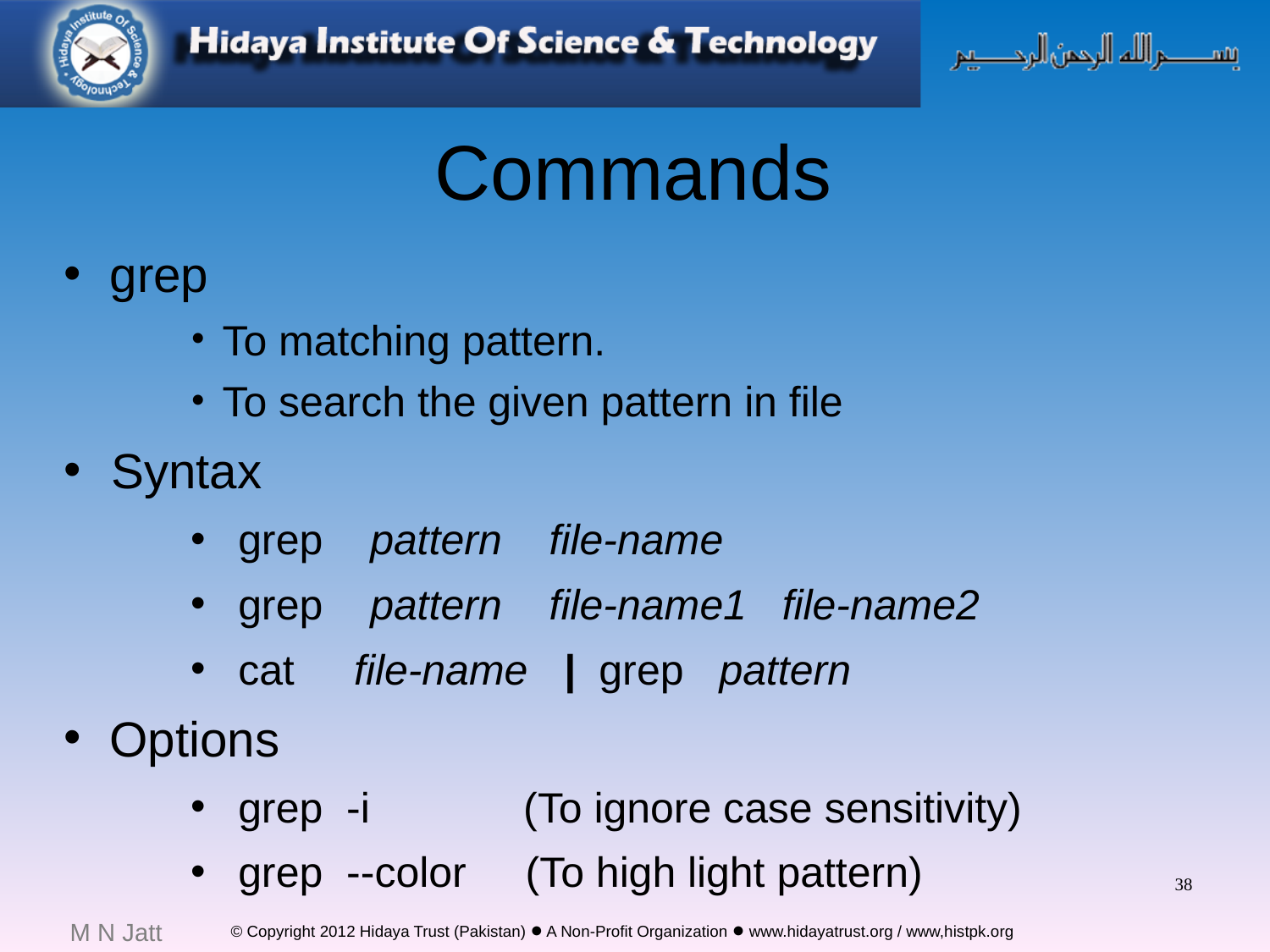

# Commands
grep
To matching pattern.
To search the given pattern in file
Syntax
grep    pattern    file-name
grep    pattern    file-name1   file-name2
cat     file-name   |  grep   pattern
Options
grep  -i             (To ignore case sensitivity)
grep  --color     (To high light pattern)

38